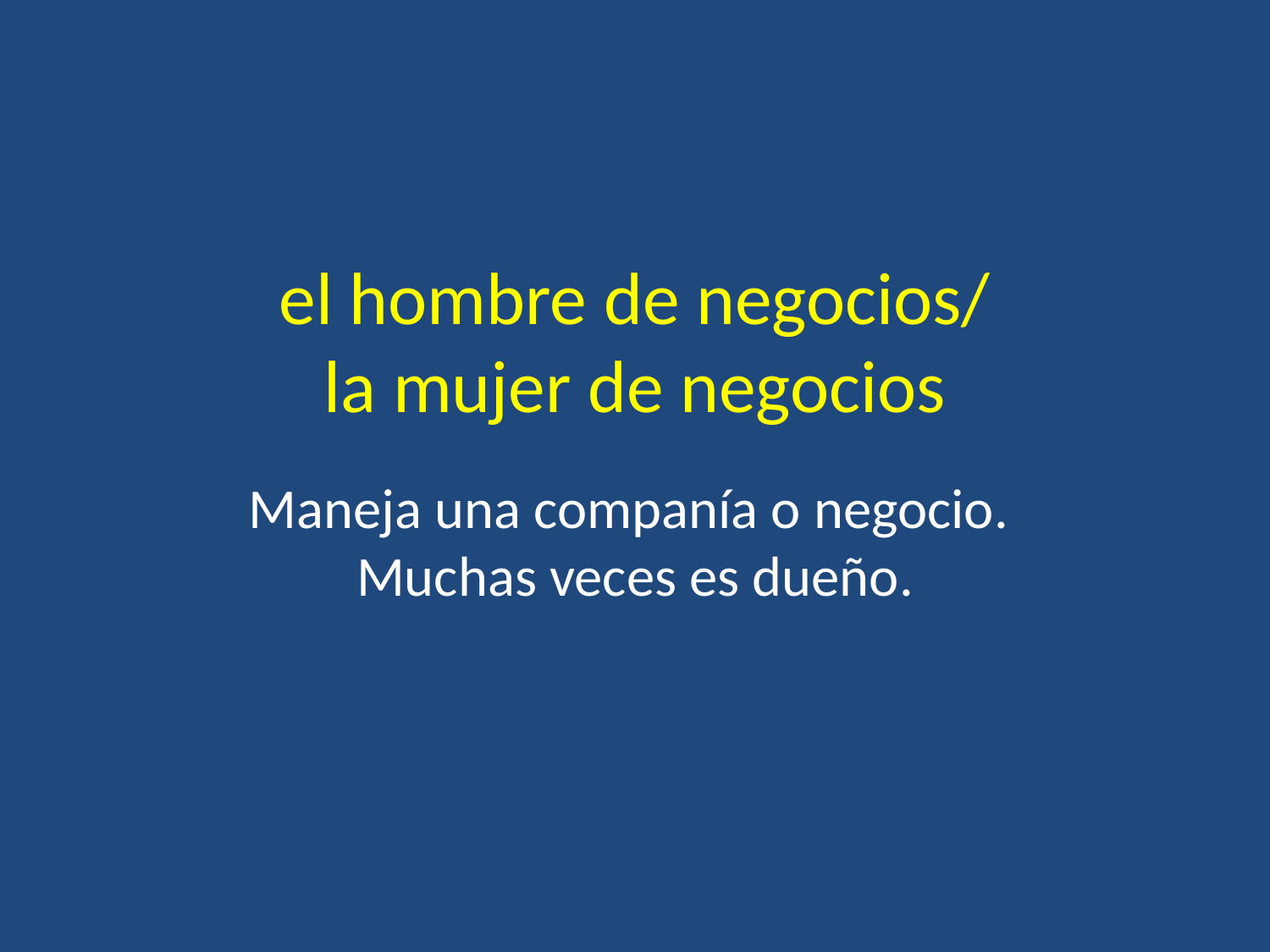

# el hombre de negocios/ la mujer de negocios
Maneja una companía o negocio.  Muchas veces es dueño.